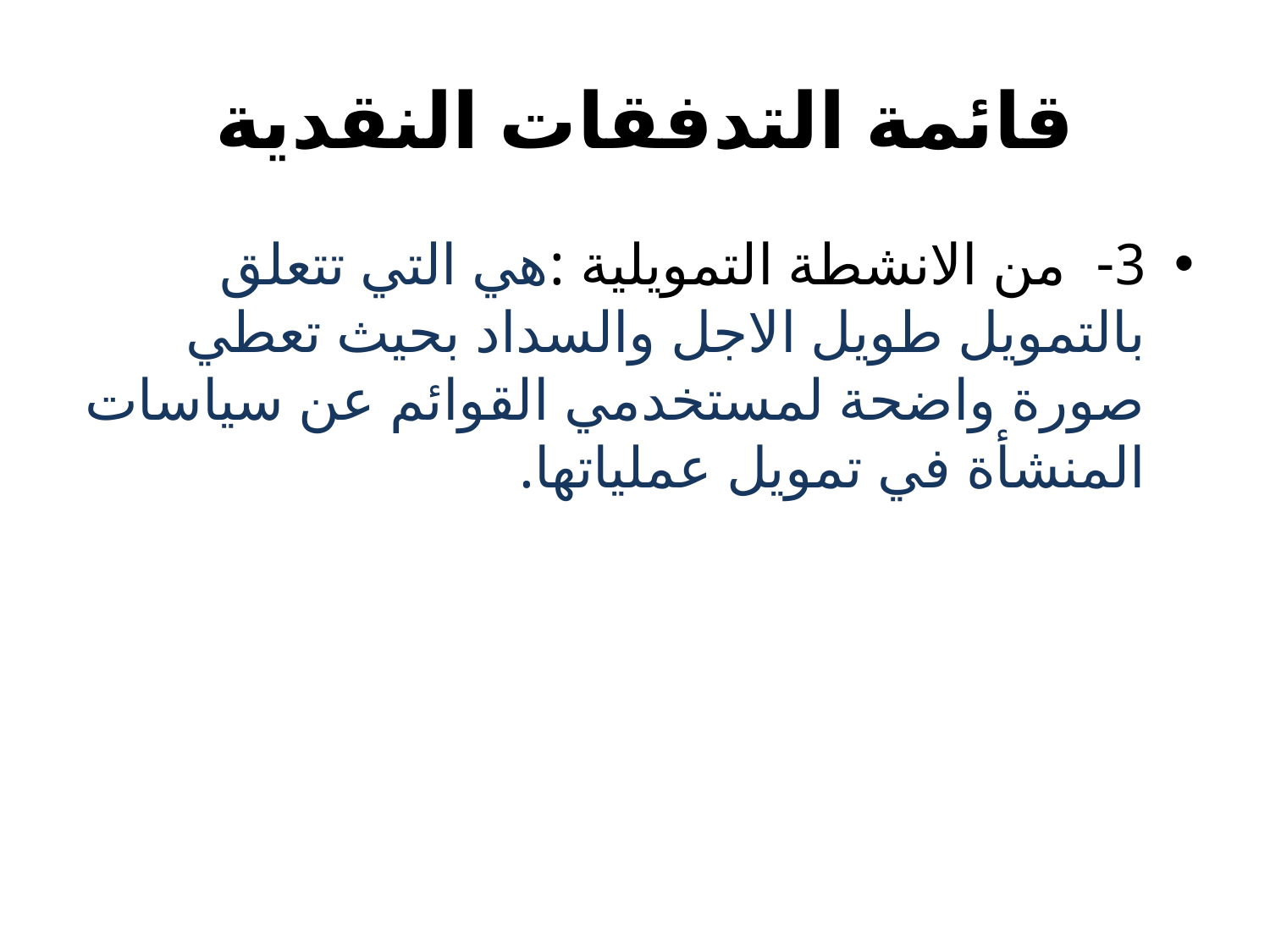

# قائمة التدفقات النقدية
3-  من الانشطة التمويلية :هي التي تتعلق بالتمويل طويل الاجل والسداد بحيث تعطي صورة واضحة لمستخدمي القوائم عن سياسات المنشأة في تمويل عملياتها.